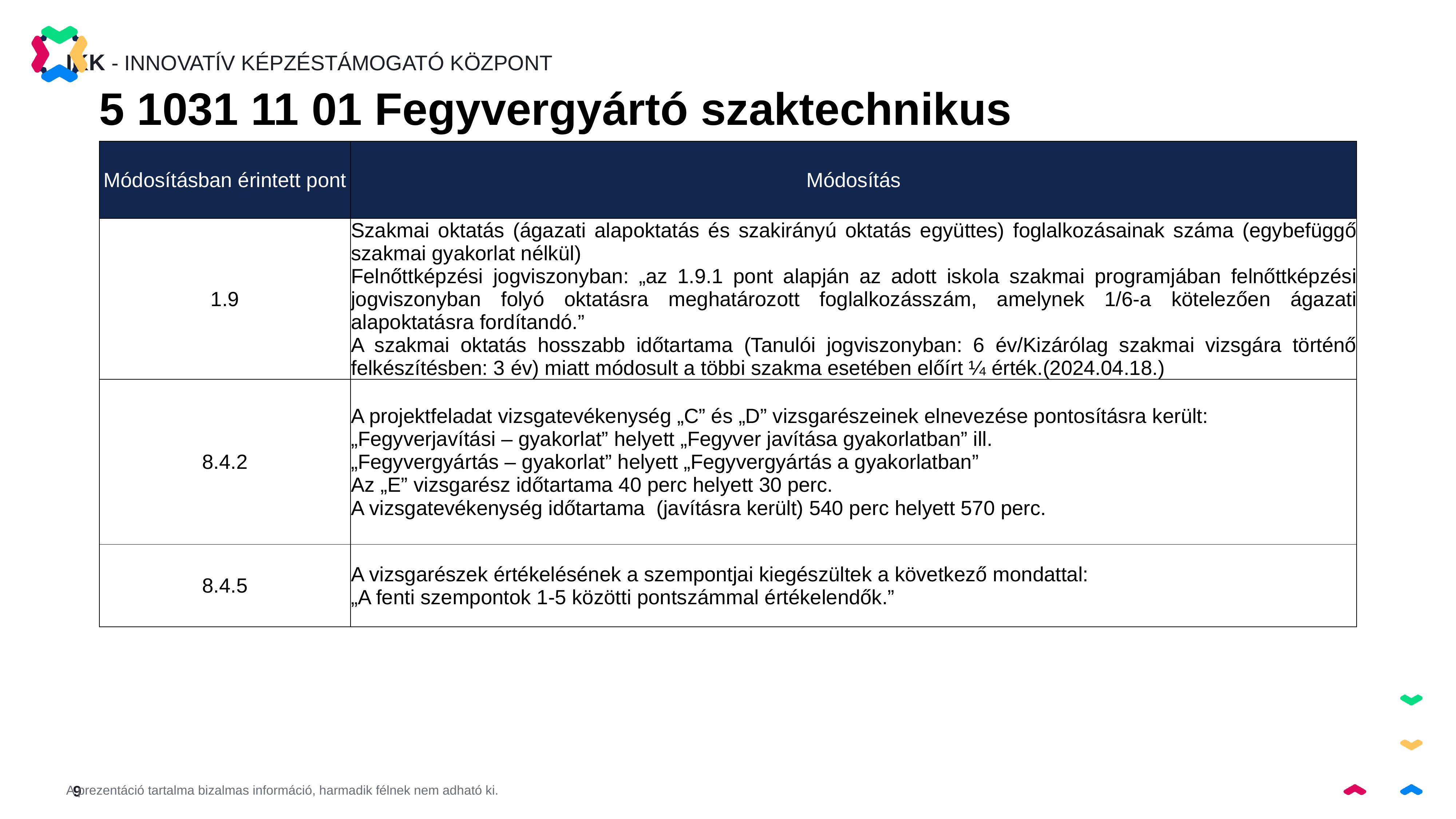

5 1031 11 01 Fegyvergyártó szaktechnikus
| Módosításban érintett pont | Módosítás |
| --- | --- |
| 1.9 | Szakmai oktatás (ágazati alapoktatás és szakirányú oktatás együttes) foglalkozásainak száma (egybefüggő szakmai gyakorlat nélkül) Felnőttképzési jogviszonyban: „az 1.9.1 pont alapján az adott iskola szakmai programjában felnőttképzési jogviszonyban folyó oktatásra meghatározott foglalkozásszám, amelynek 1/6-a kötelezően ágazati alapoktatásra fordítandó.” A szakmai oktatás hosszabb időtartama (Tanulói jogviszonyban: 6 év/Kizárólag szakmai vizsgára történő felkészítésben: 3 év) miatt módosult a többi szakma esetében előírt ¼ érték.(2024.04.18.) |
| 8.4.2 | A projektfeladat vizsgatevékenység „C” és „D” vizsgarészeinek elnevezése pontosításra került: „Fegyverjavítási – gyakorlat” helyett „Fegyver javítása gyakorlatban” ill. „Fegyvergyártás – gyakorlat” helyett „Fegyvergyártás a gyakorlatban” Az „E” vizsgarész időtartama 40 perc helyett 30 perc. A vizsgatevékenység időtartama (javításra került) 540 perc helyett 570 perc. |
| 8.4.5 | A vizsgarészek értékelésének a szempontjai kiegészültek a következő mondattal: „A fenti szempontok 1-5 közötti pontszámmal értékelendők.” |